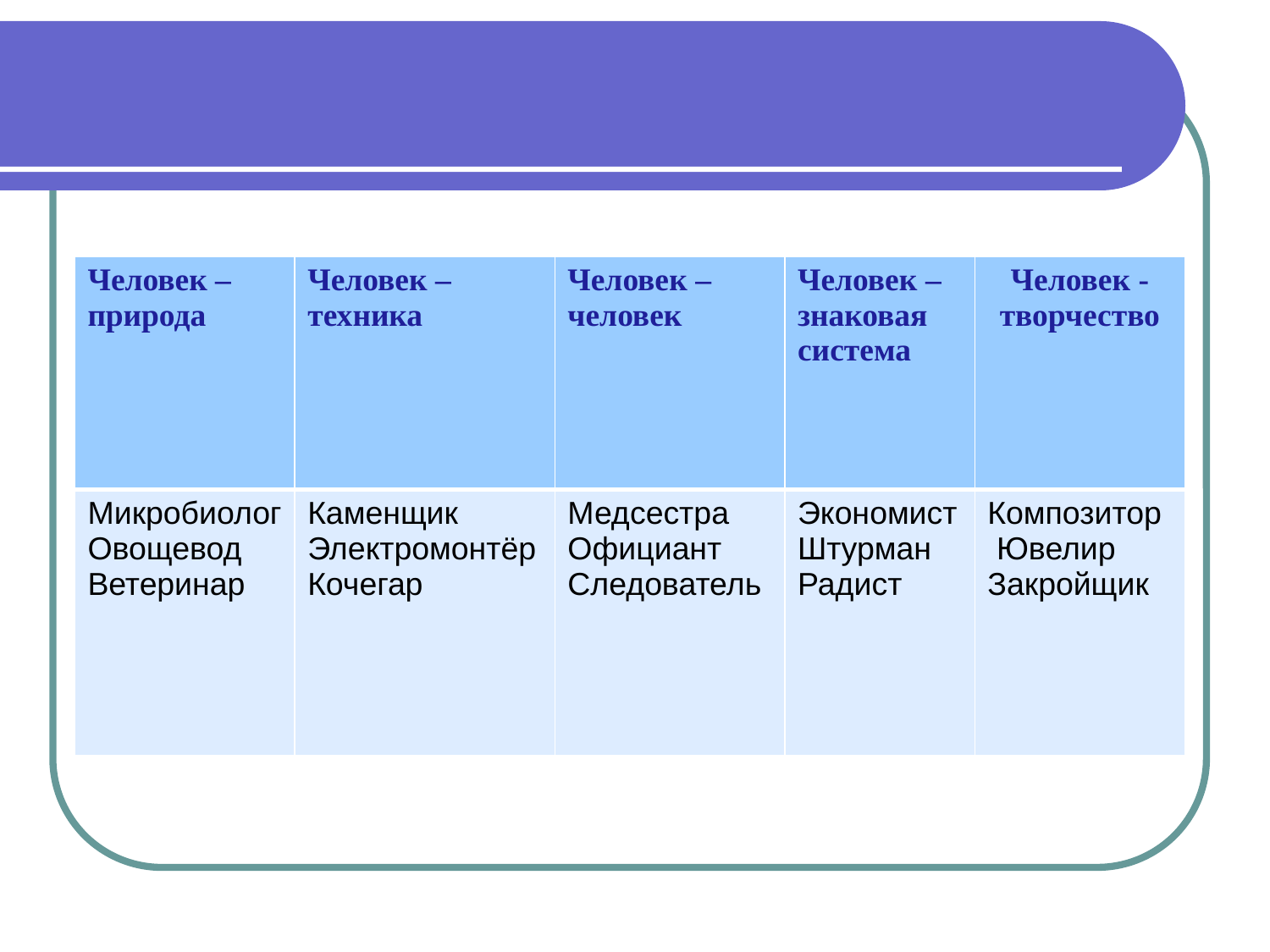

#

| Человек – природа | Человек – техника | Человек – человек | Человек – знаковая система | Человек - творчество |
| --- | --- | --- | --- | --- |
| Микробиолог Овощевод Ветеринар | Каменщик Электромонтёр Кочегар | Медсестра Официант Следователь | Экономист Штурман Радист | Композитор Ювелир Закройщик |